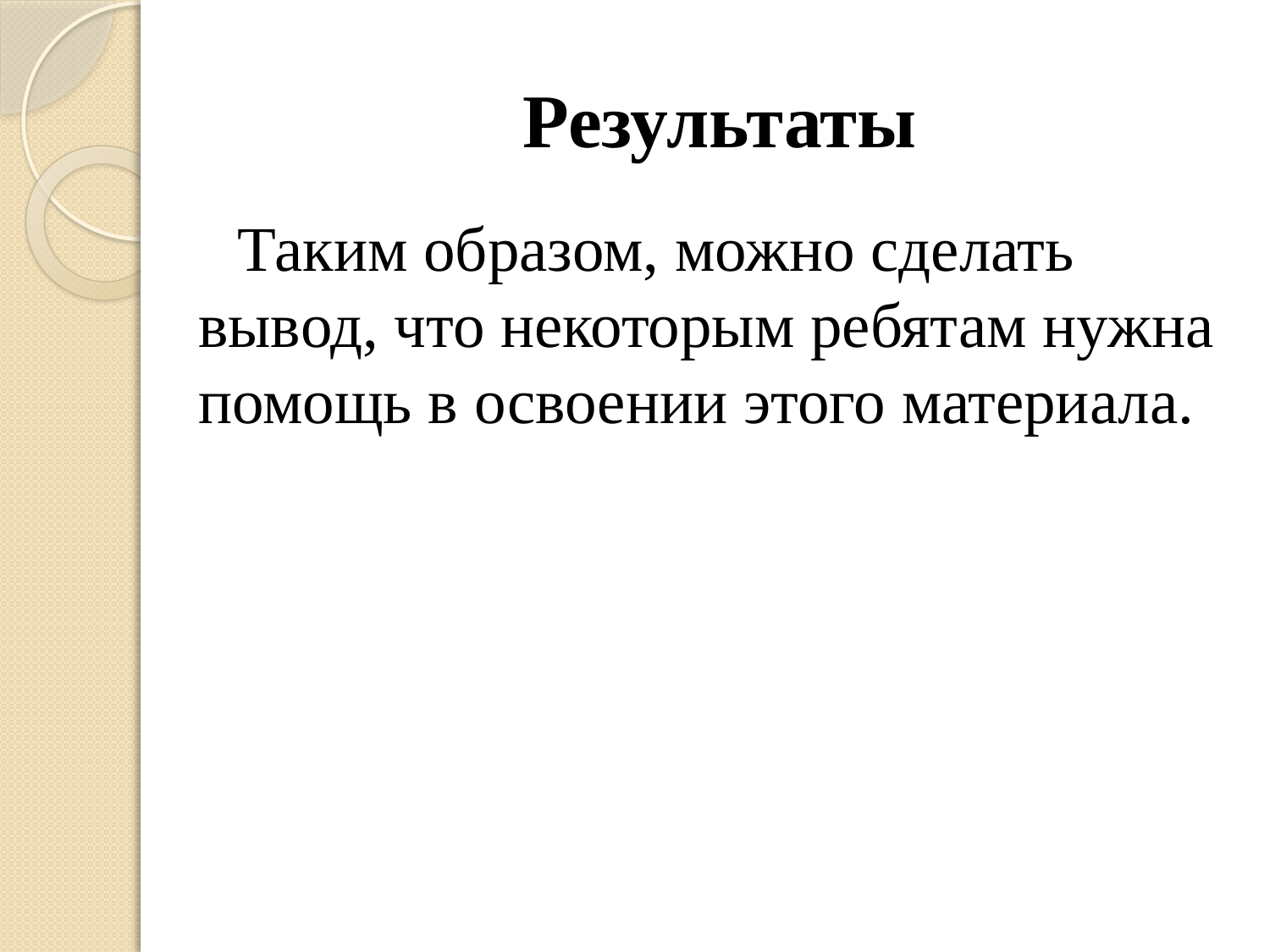

# Результаты
Таким образом, можно сделать вывод, что некоторым ребятам нужна помощь в освоении этого материала.